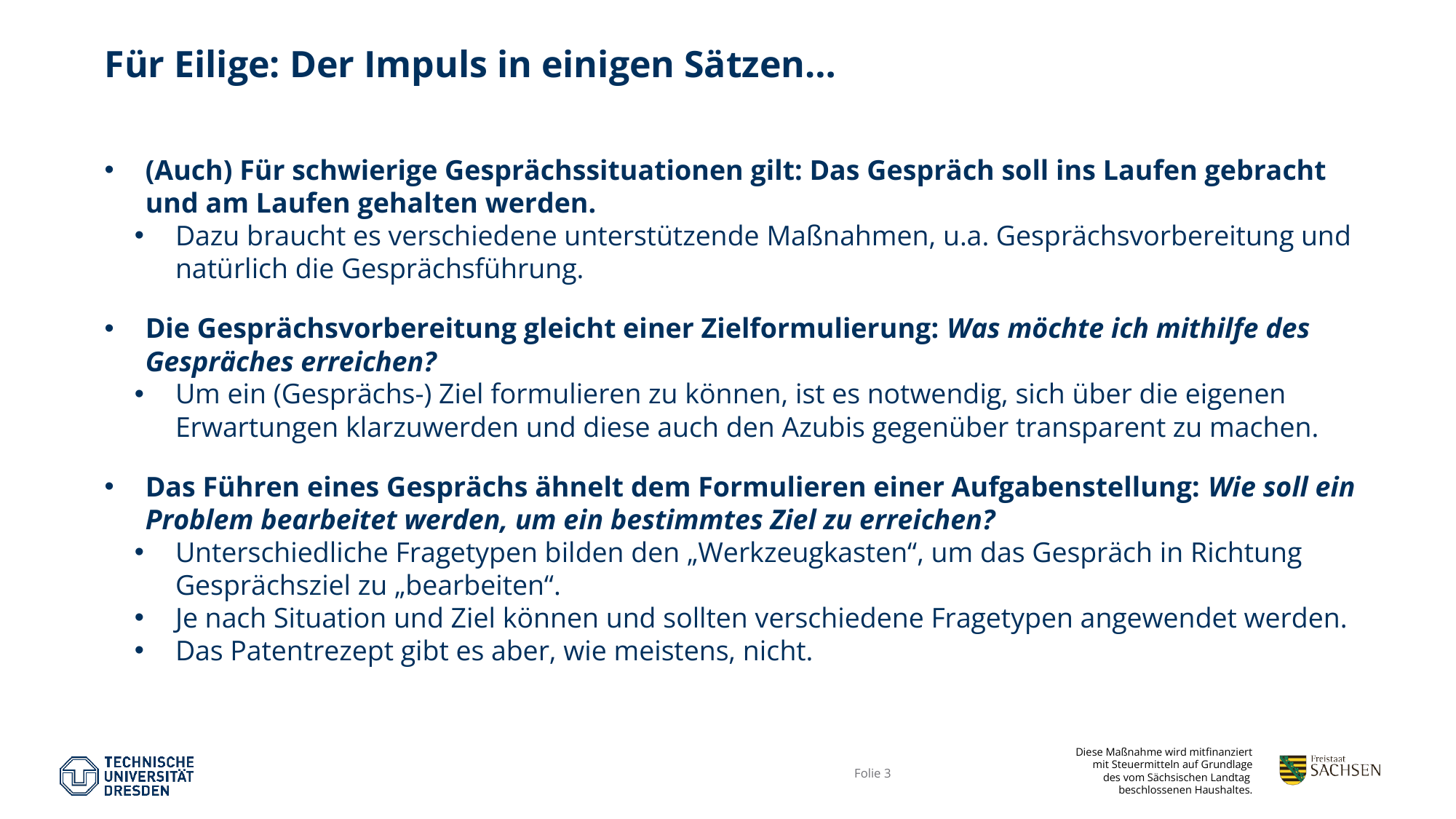

# Für Eilige: Der Impuls in einigen Sätzen…
(Auch) Für schwierige Gesprächssituationen gilt: Das Gespräch soll ins Laufen gebracht und am Laufen gehalten werden.
Dazu braucht es verschiedene unterstützende Maßnahmen, u.a. Gesprächsvorbereitung und natürlich die Gesprächsführung.
Die Gesprächsvorbereitung gleicht einer Zielformulierung: Was möchte ich mithilfe des Gespräches erreichen?
Um ein (Gesprächs-) Ziel formulieren zu können, ist es notwendig, sich über die eigenen Erwartungen klarzuwerden und diese auch den Azubis gegenüber transparent zu machen.
Das Führen eines Gesprächs ähnelt dem Formulieren einer Aufgabenstellung: Wie soll ein Problem bearbeitet werden, um ein bestimmtes Ziel zu erreichen?
Unterschiedliche Fragetypen bilden den „Werkzeugkasten“, um das Gespräch in Richtung Gesprächsziel zu „bearbeiten“.
Je nach Situation und Ziel können und sollten verschiedene Fragetypen angewendet werden.
Das Patentrezept gibt es aber, wie meistens, nicht.